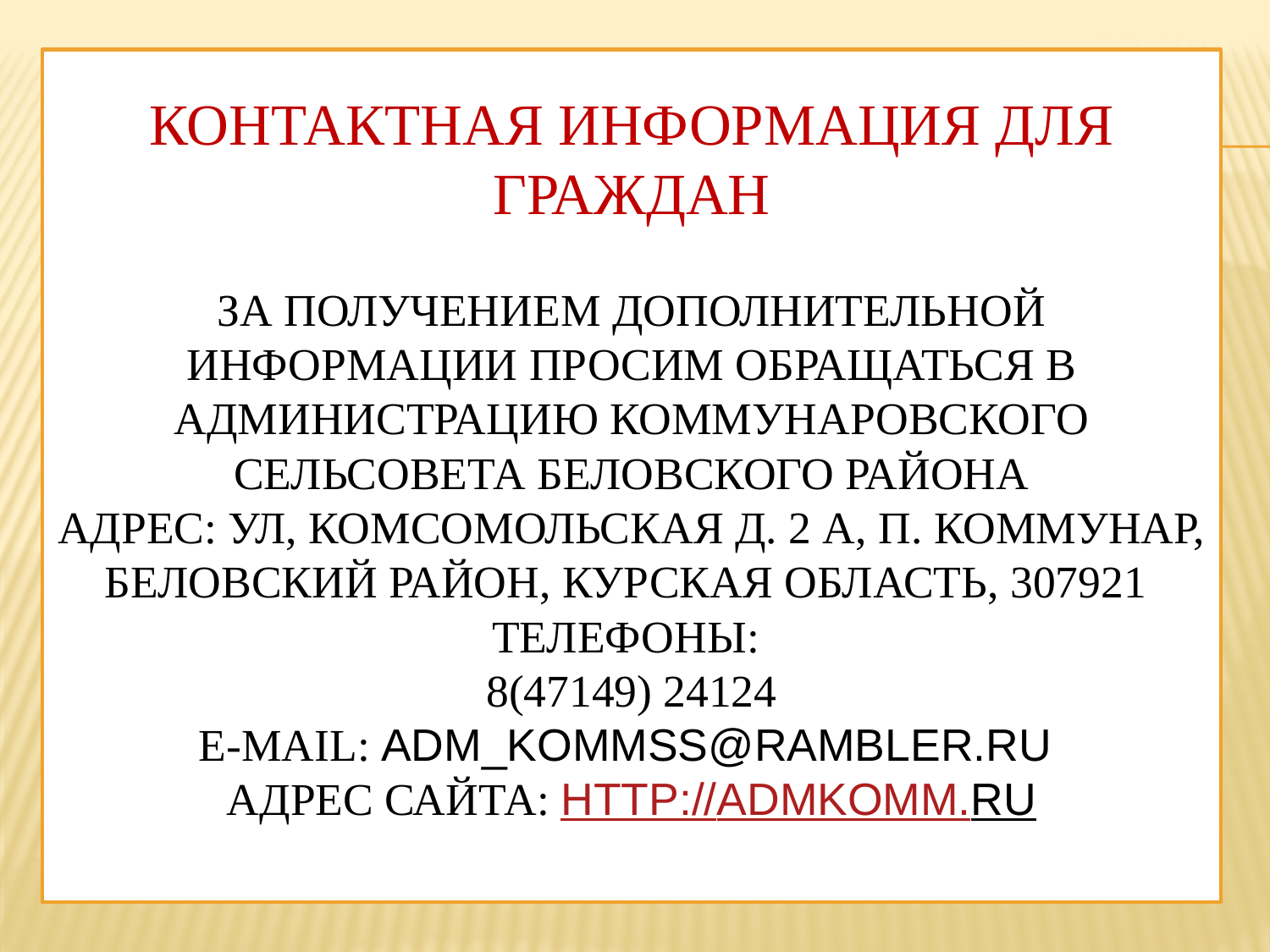

# Контактная информация для граждан За получением дополнительной информации просим обращаться в администрацию коммунаровского сельсовета Беловского района Адрес: ул, комсомольская д. 2 А, п. коммунар, Беловский район, Курская область, 307921 Телефоны: 8(47149) 24124 E-mail: adm_kommss@rambler.ru Адрес сайта: http://admkomm.ru